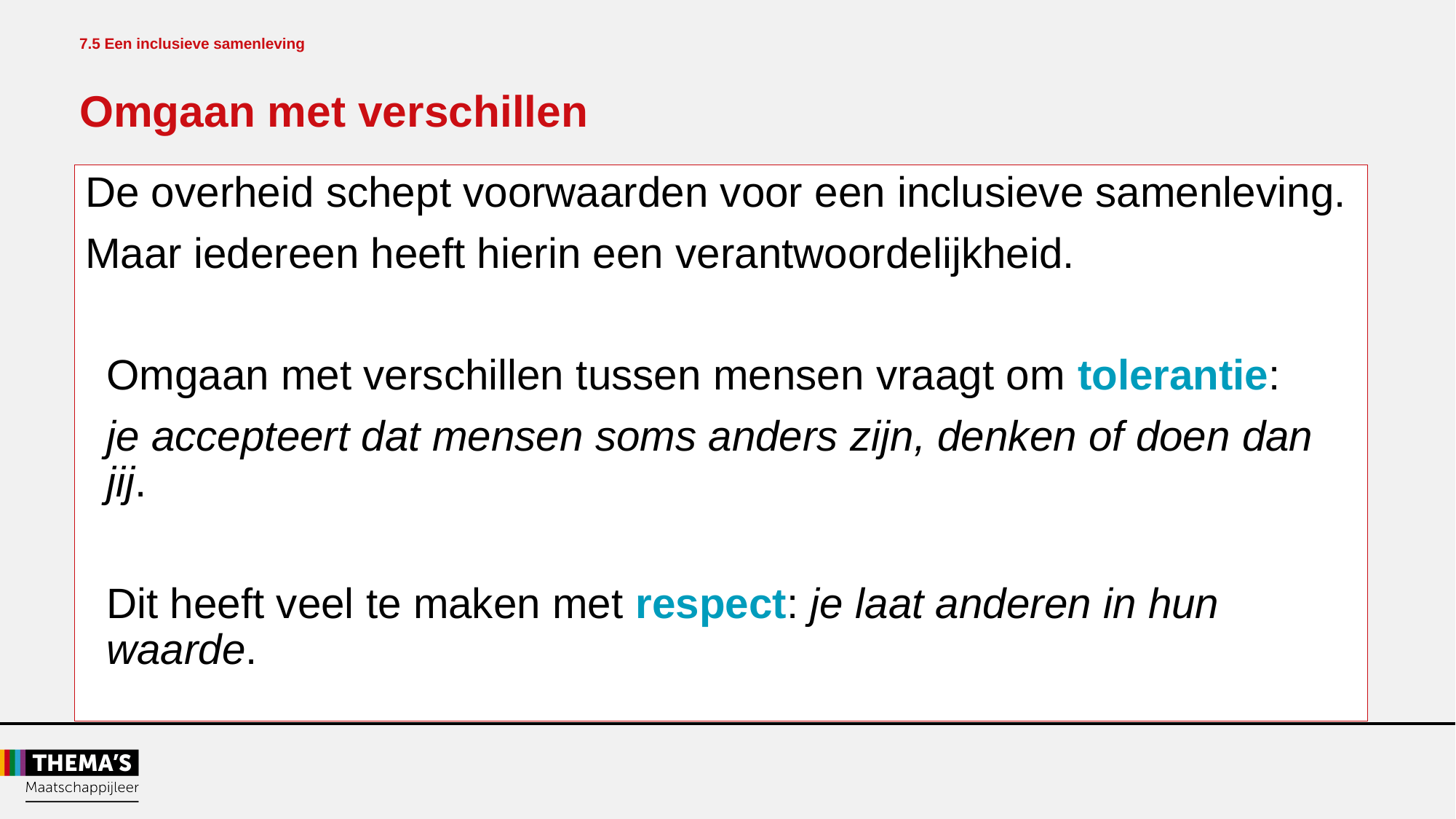

7.5 Een inclusieve samenleving
Omgaan met verschillen
De overheid schept voorwaarden voor een inclusieve samenleving.
Maar iedereen heeft hierin een verantwoordelijkheid.

Omgaan met verschillen tussen mensen vraagt om tolerantie:
je accepteert dat mensen soms anders zijn, denken of doen dan jij.

Dit heeft veel te maken met respect: je laat anderen in hun waarde.